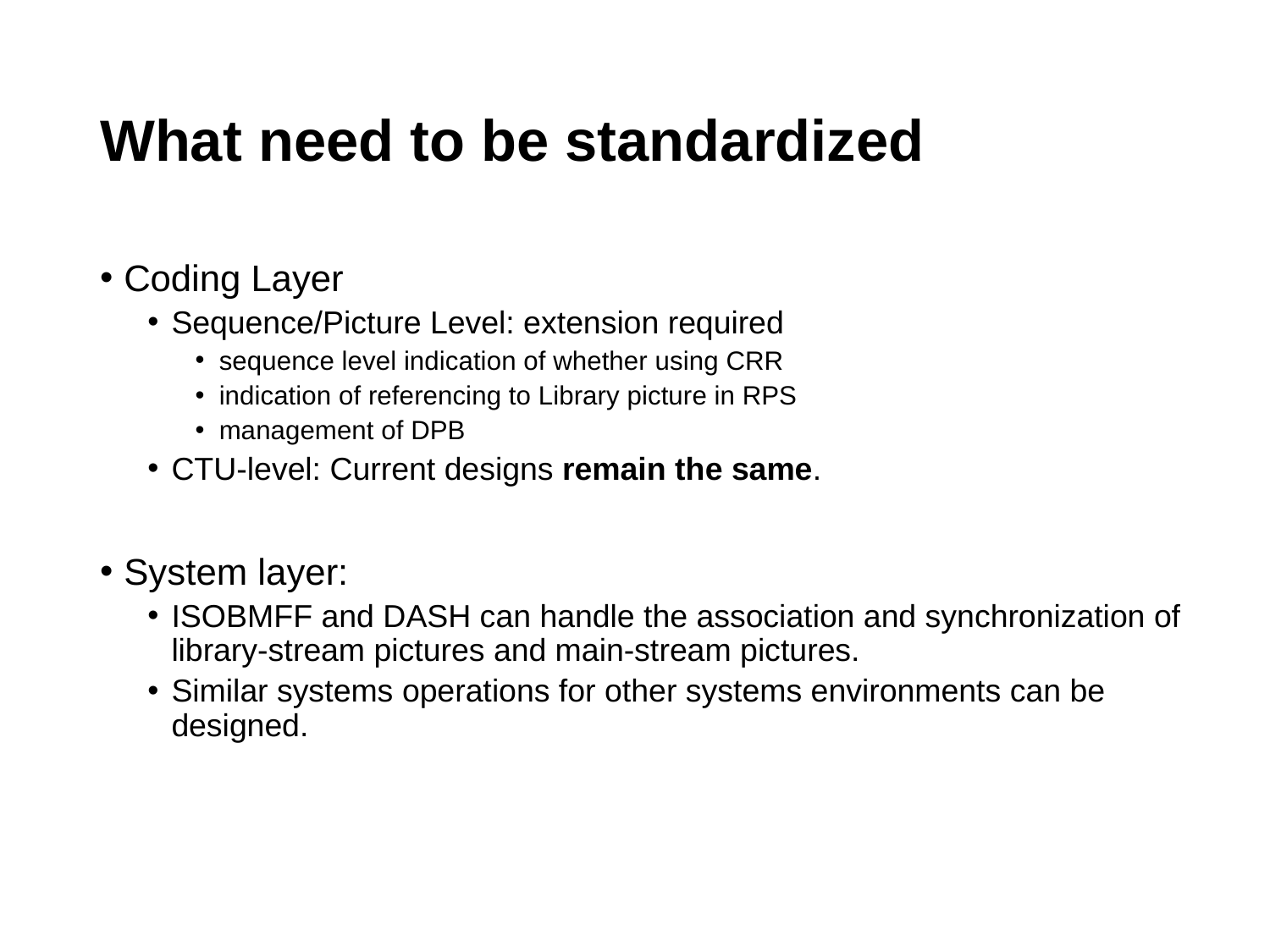

# What need to be standardized
Coding Layer
Sequence/Picture Level: extension required
sequence level indication of whether using CRR
indication of referencing to Library picture in RPS
management of DPB
CTU-level: Current designs remain the same.

System layer:
ISOBMFF and DASH can handle the association and synchronization of library-stream pictures and main-stream pictures.
Similar systems operations for other systems environments can be designed.